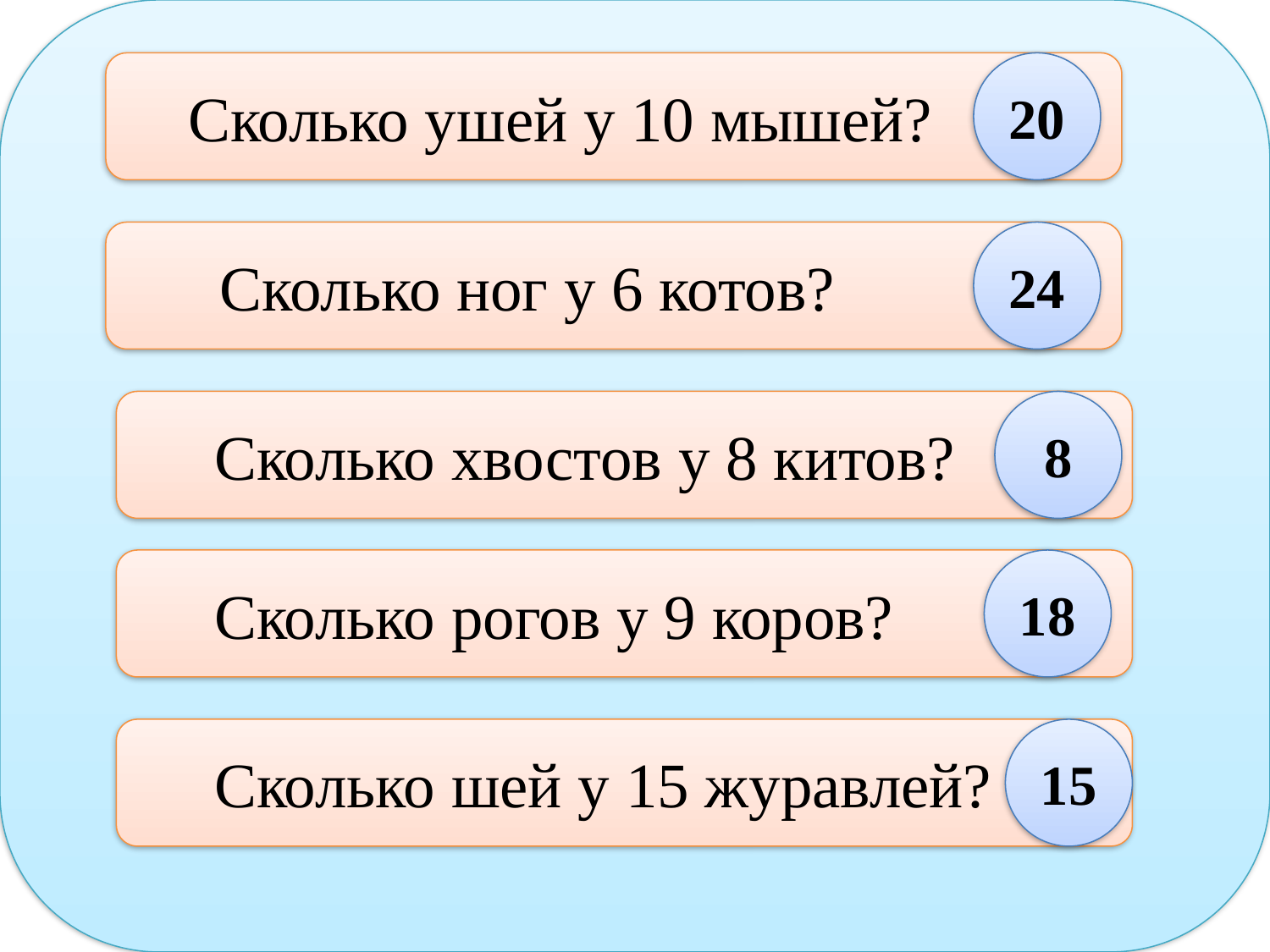

Сколько ушей у 10 мышей?
20
      Сколько ног у 6 котов?
24
     Сколько хвостов у 8 китов?
8
     Сколько рогов у 9 коров?
18
     Сколько шей у 15 журавлей?
15